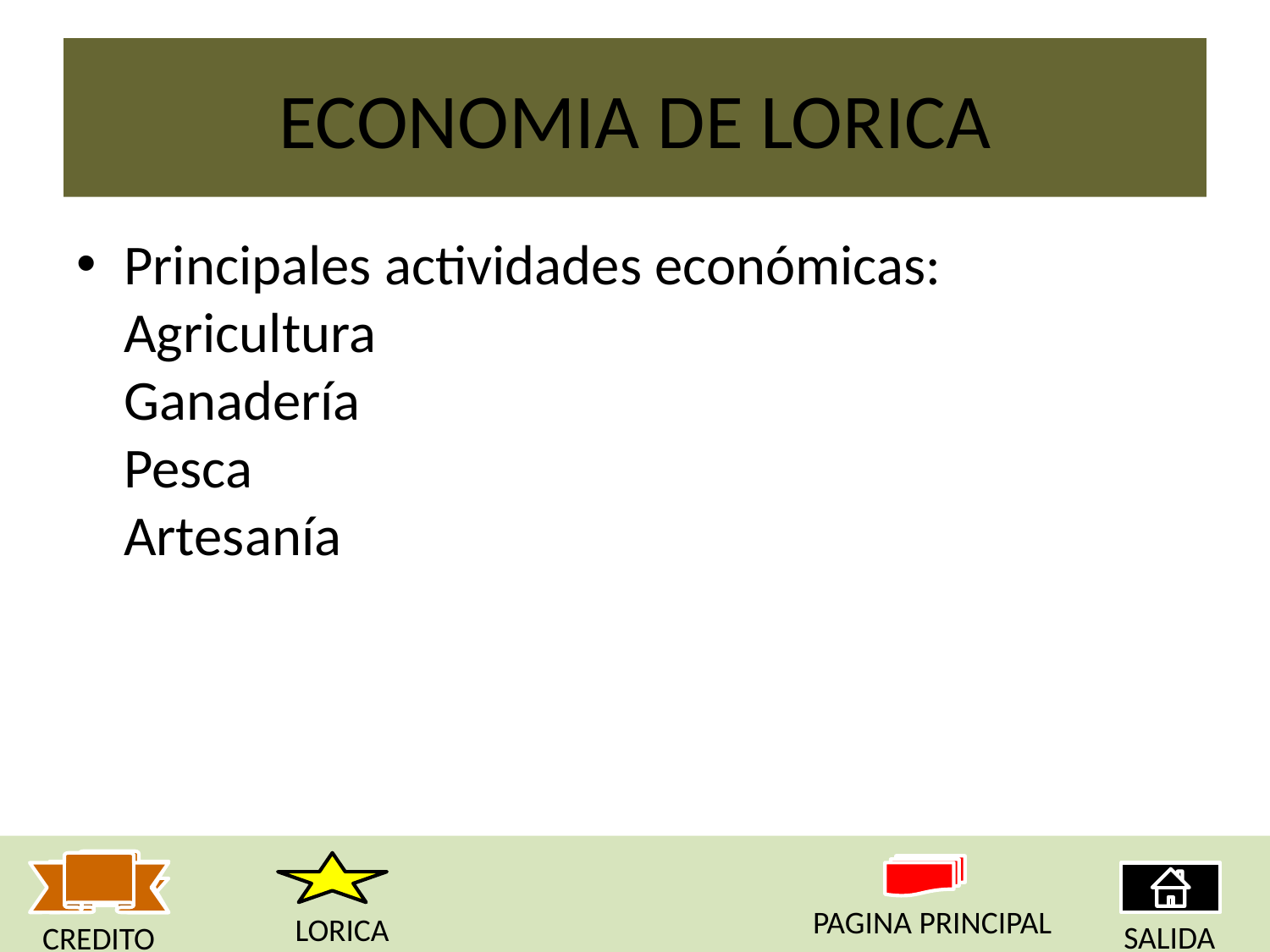

# ECONOMIA DE LORICA
Principales actividades económicas:
Agricultura
Ganadería
Pesca
Artesanía

PAGINA PRINCIPAL
LORICA
SALIDA
CREDITO